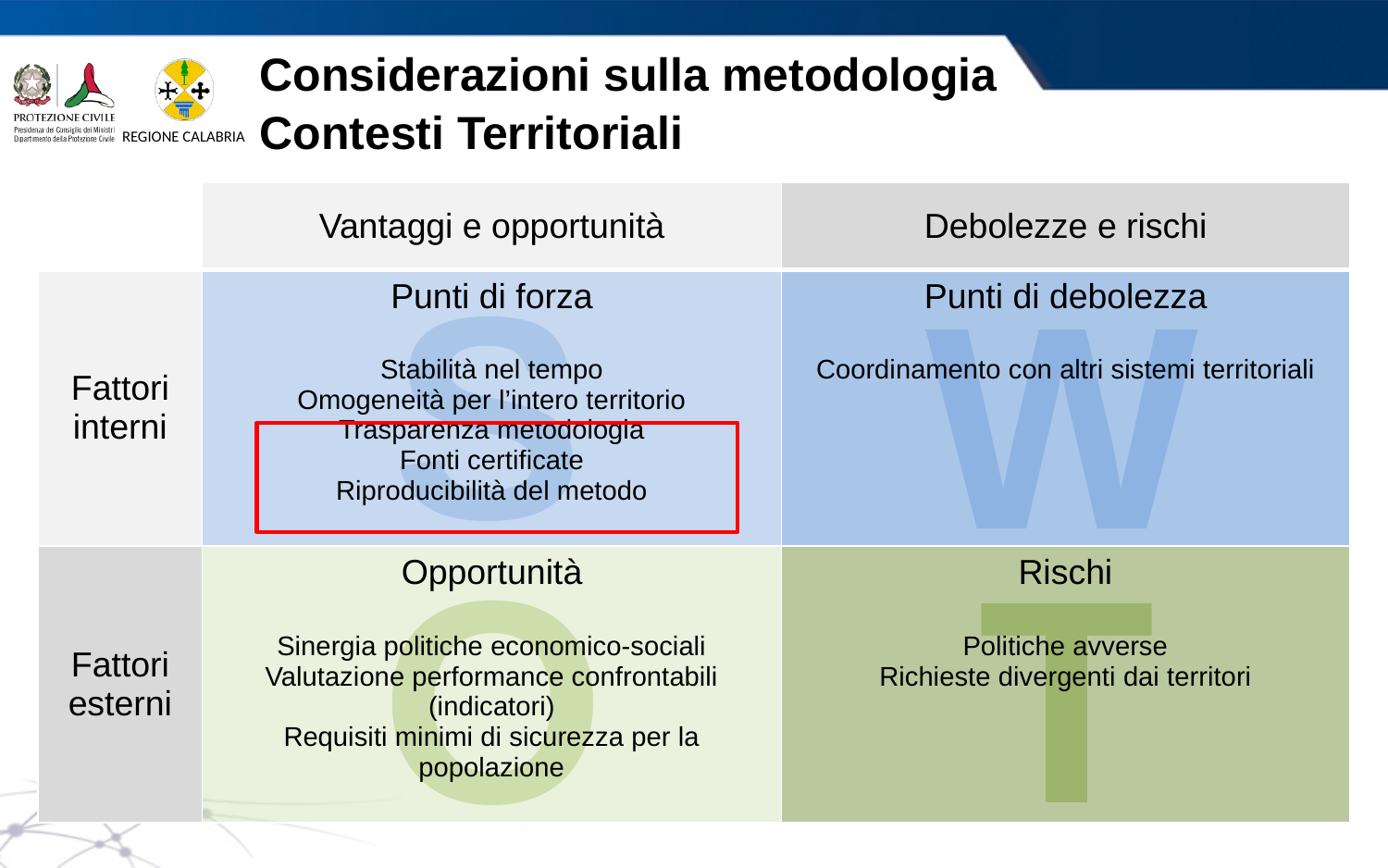

# Considerazioni sulla metodologia Contesti Territoriali
|  | Vantaggi e opportunità | Debolezze e rischi |
| --- | --- | --- |
| Fattori interni | Punti di forza Stabilità nel tempo Omogeneità per l’intero territorio Trasparenza metodologia Fonti certificate Riproducibilità del metodo | Punti di debolezza Coordinamento con altri sistemi territoriali |
| Fattori esterni | Opportunità Sinergia politiche economico-sociali Valutazione performance confrontabili (indicatori) Requisiti minimi di sicurezza per la popolazione | Rischi Politiche avverse Richieste divergenti dai territori |
S
W

O
T